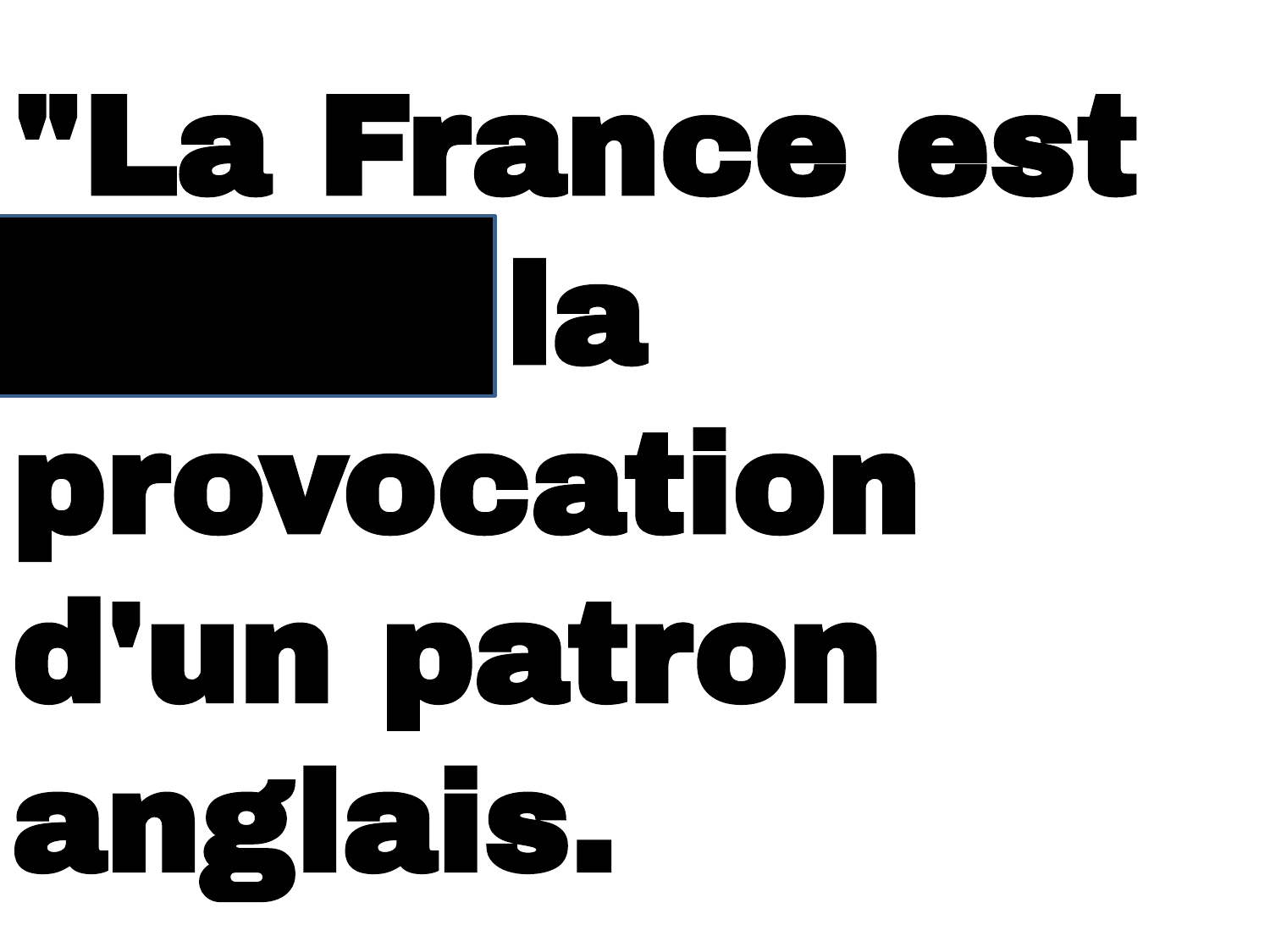

"La France est finie", la provocation d'un patron anglais.